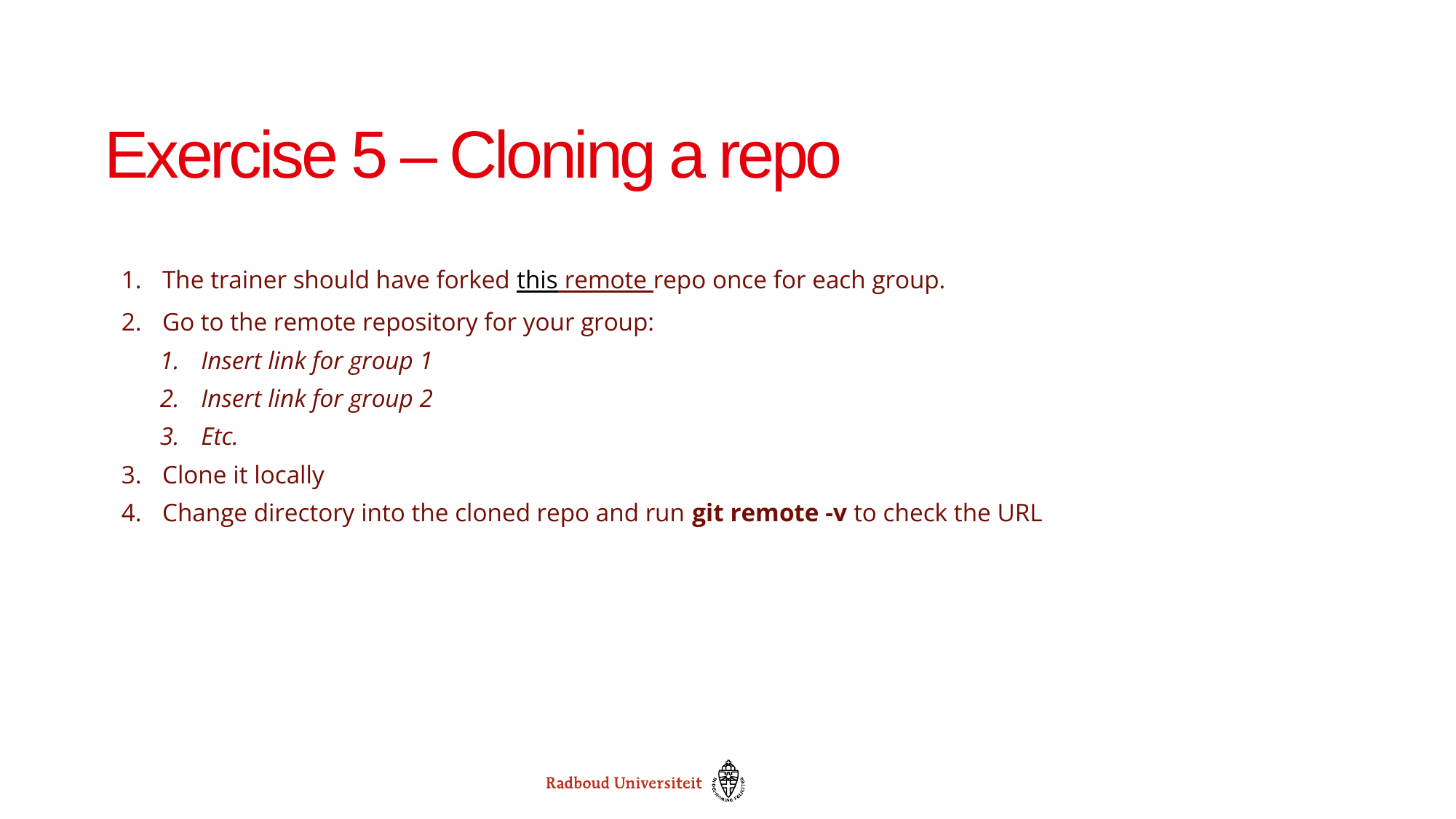

# Exercise 5 – Cloning a repo
The trainer should have forked this remote repo once for each group.
Go to the remote repository for your group:
Insert link for group 1
Insert link for group 2
Etc.
Clone it locally
Change directory into the cloned repo and run git remote -v to check the URL